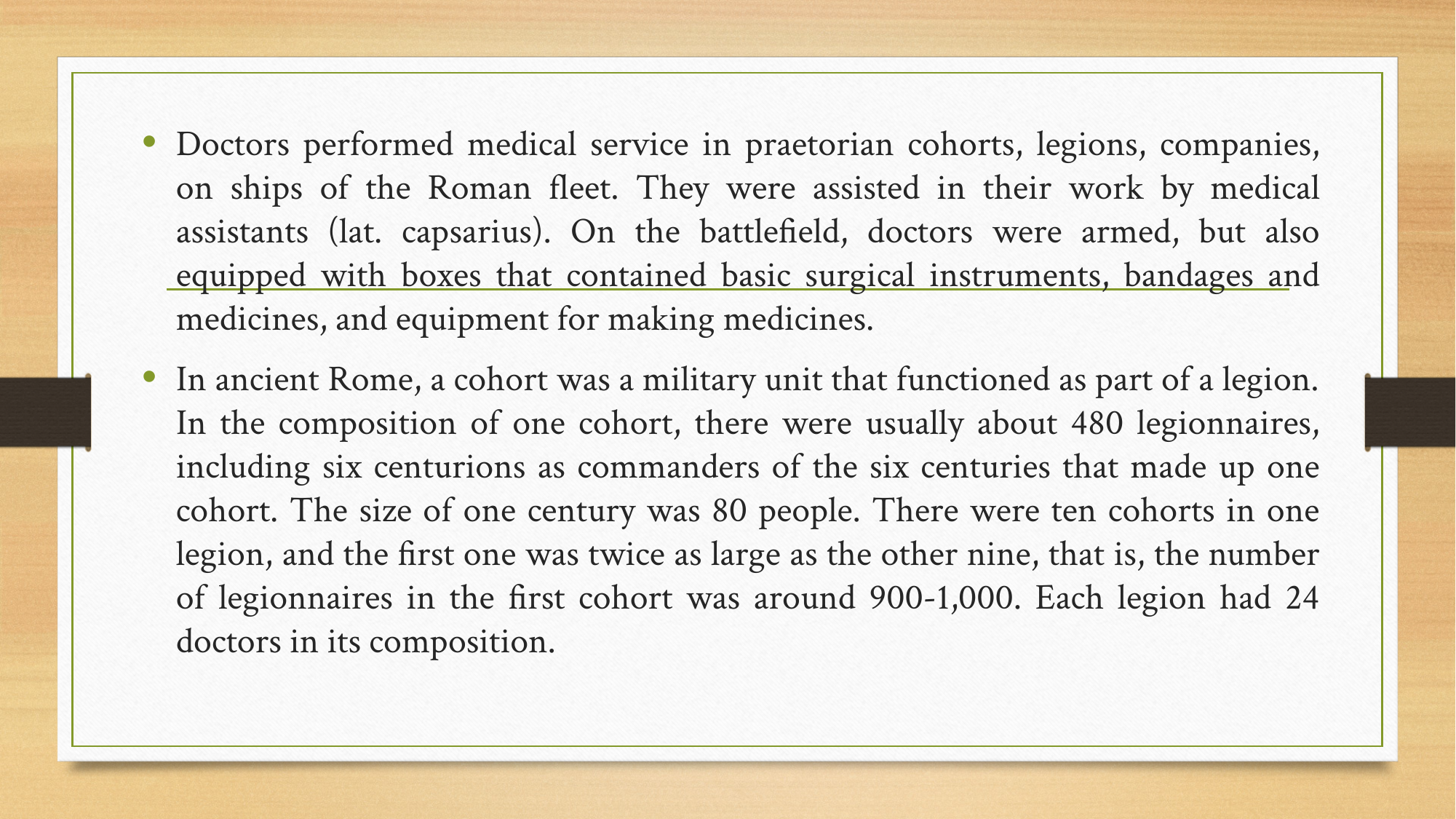

Doctors performed medical service in praetorian cohorts, legions, companies, on ships of the Roman fleet. They were assisted in their work by medical assistants (lat. capsarius). On the battlefield, doctors were armed, but also equipped with boxes that contained basic surgical instruments, bandages and medicines, and equipment for making medicines.
In ancient Rome, a cohort was a military unit that functioned as part of a legion. In the composition of one cohort, there were usually about 480 legionnaires, including six centurions as commanders of the six centuries that made up one cohort. The size of one century was 80 people. There were ten cohorts in one legion, and the first one was twice as large as the other nine, that is, the number of legionnaires in the first cohort was around 900-1,000. Each legion had 24 doctors in its composition.